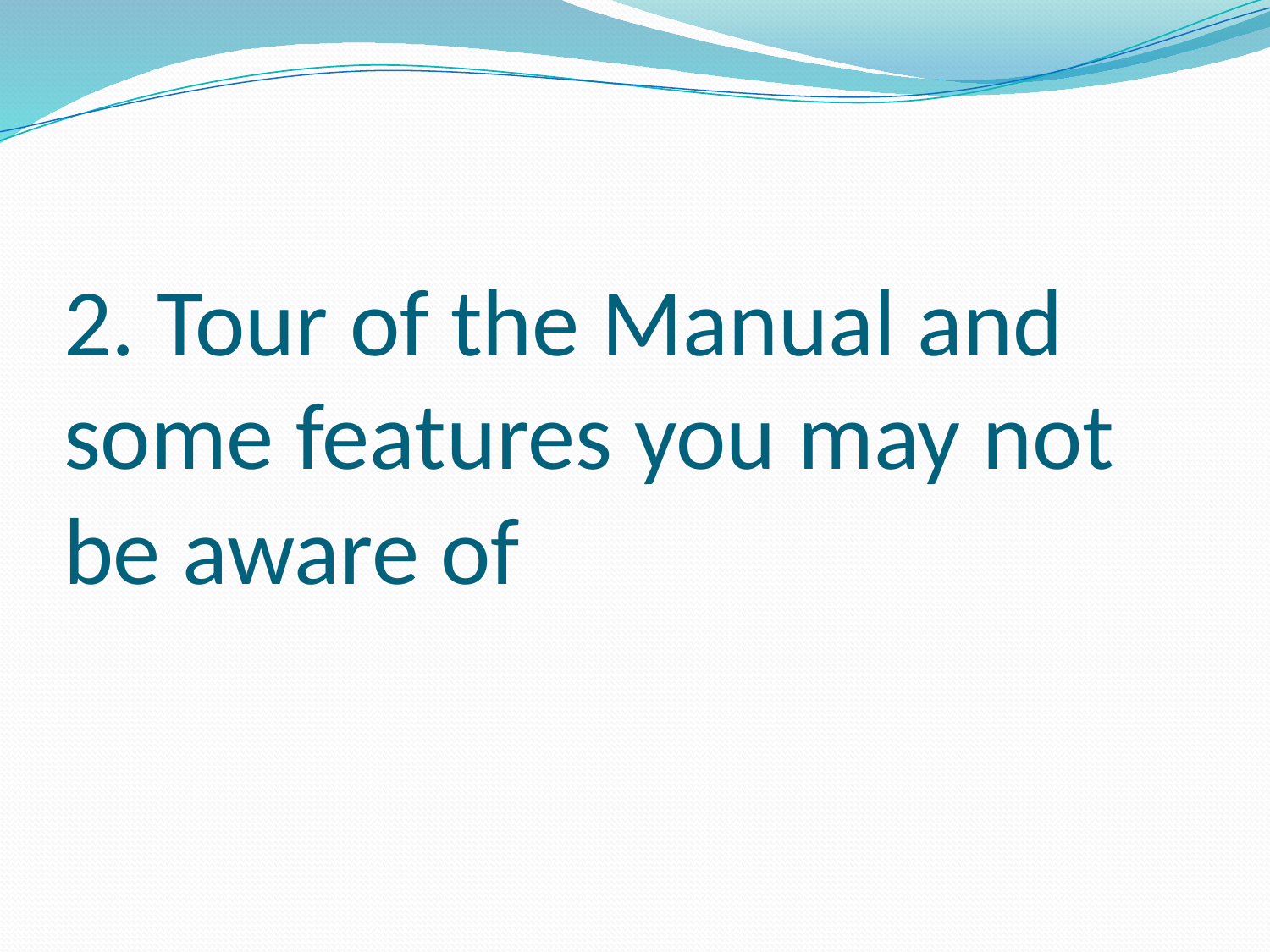

# 2. Tour of the Manual and some features you may not be aware of